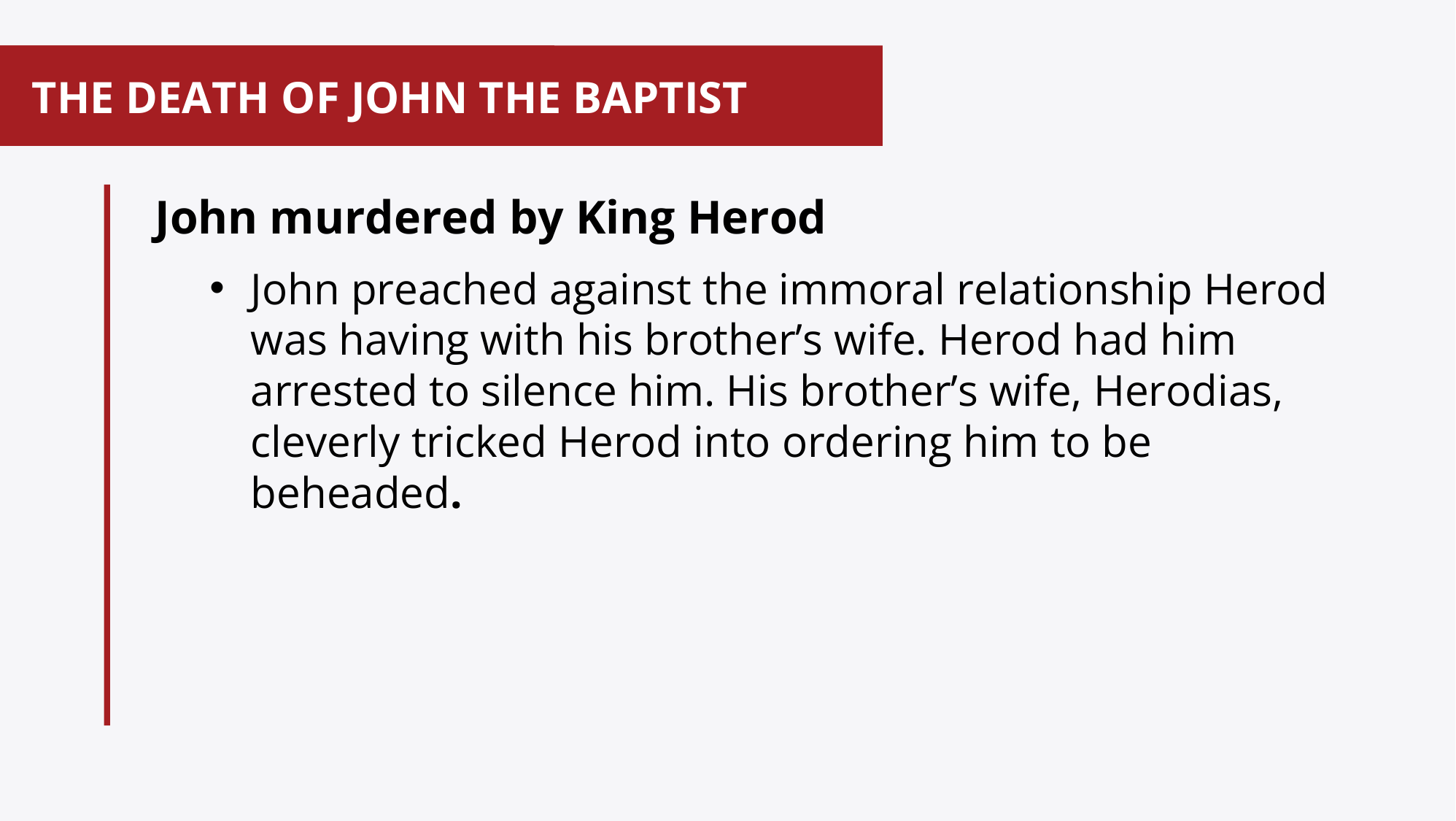

# THE DEATH OF JOHN THE BAPTIST
John murdered by King Herod

John preached against the immoral relationship Herod was having with his brother’s wife. Herod had him arrested to silence him. His brother’s wife, Herodias, cleverly tricked Herod into ordering him to be beheaded.